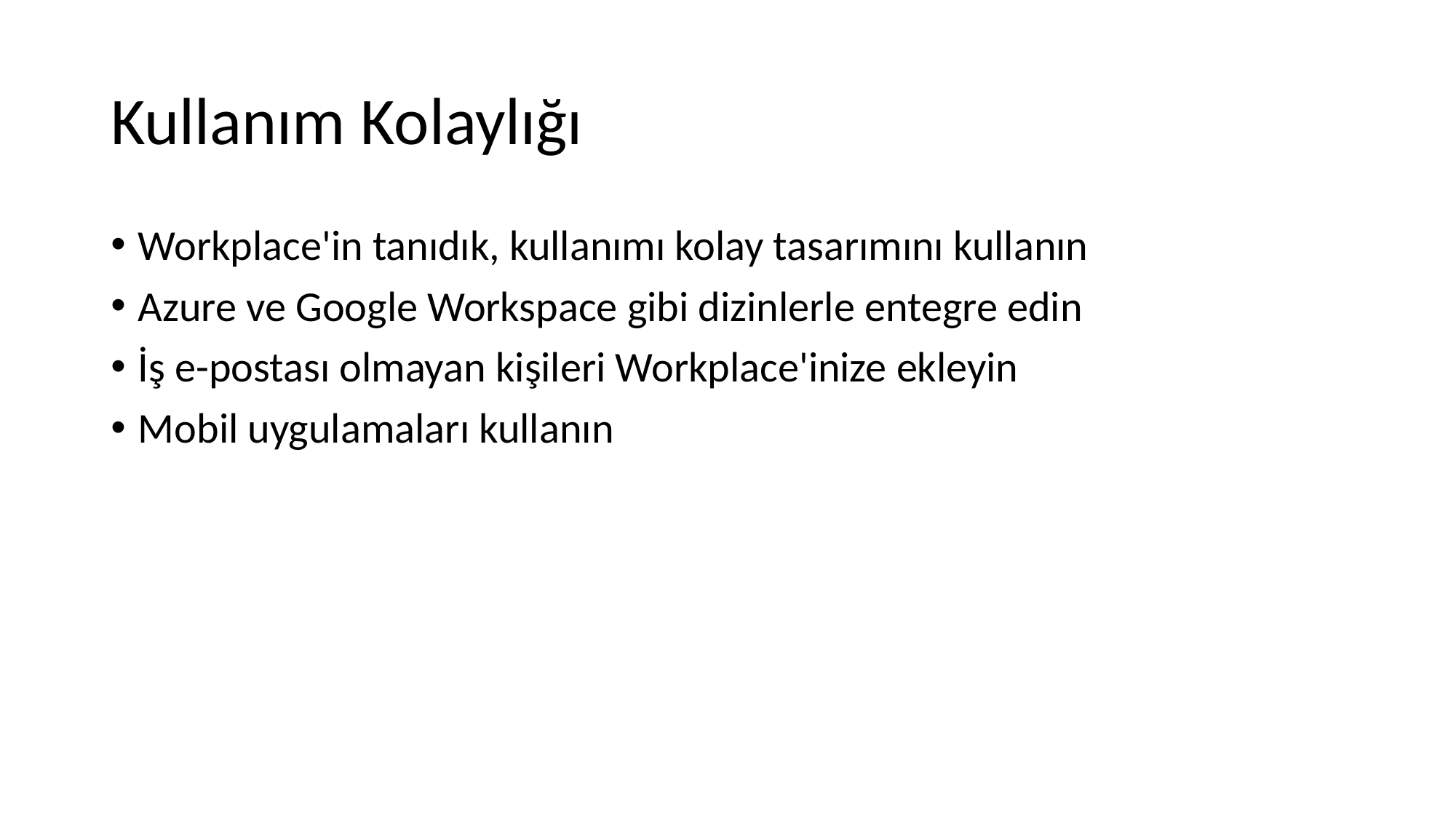

# Kullanım Kolaylığı
Workplace'in tanıdık, kullanımı kolay tasarımını kullanın
Azure ve Google Workspace gibi dizinlerle entegre edin
İş e-postası olmayan kişileri Workplace'inize ekleyin
Mobil uygulamaları kullanın